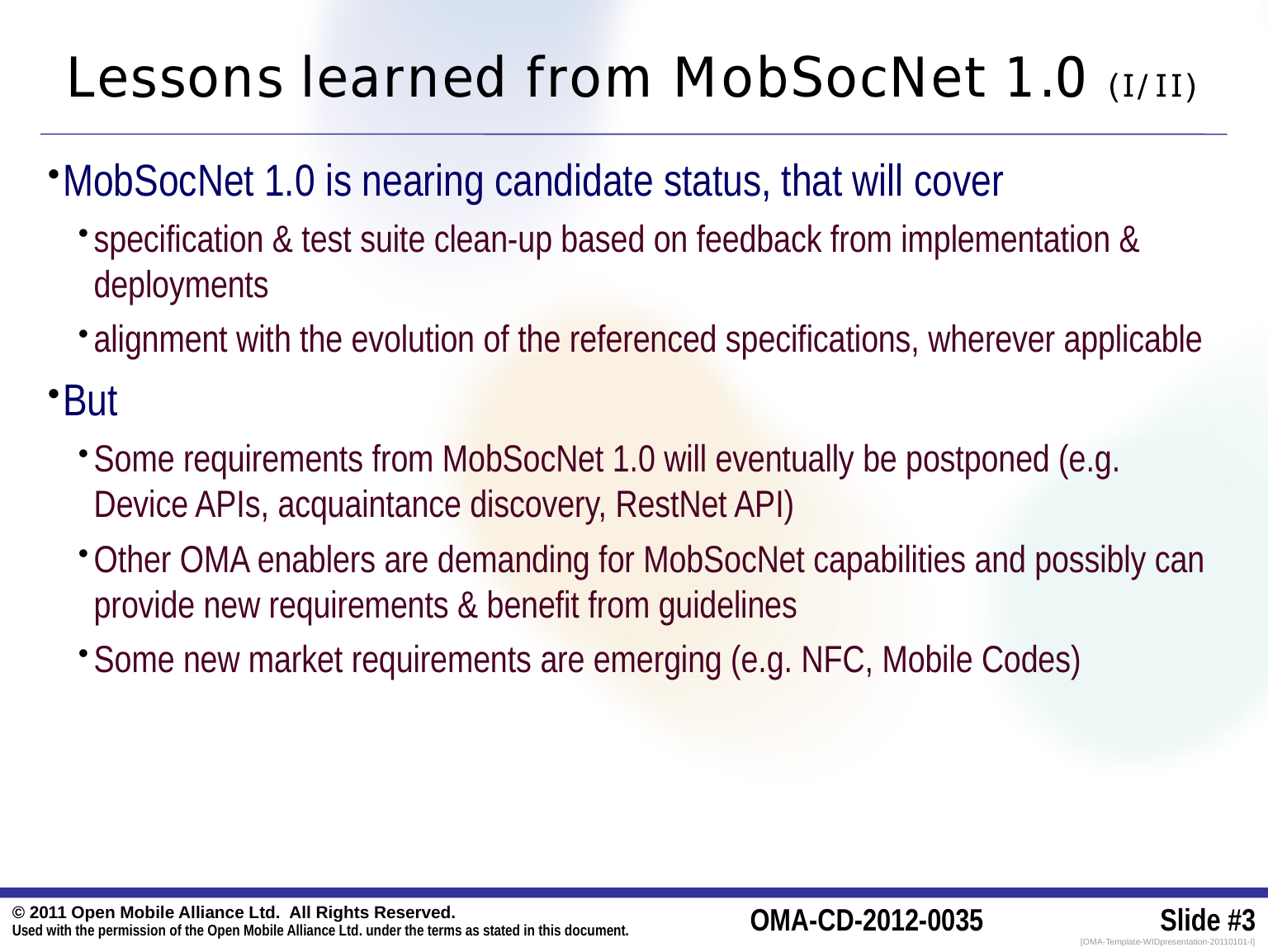

# Lessons learned from MobSocNet 1.0 (I/II)
MobSocNet 1.0 is nearing candidate status, that will cover
specification & test suite clean-up based on feedback from implementation & deployments
alignment with the evolution of the referenced specifications, wherever applicable
But
Some requirements from MobSocNet 1.0 will eventually be postponed (e.g. Device APIs, acquaintance discovery, RestNet API)
Other OMA enablers are demanding for MobSocNet capabilities and possibly can provide new requirements & benefit from guidelines
Some new market requirements are emerging (e.g. NFC, Mobile Codes)